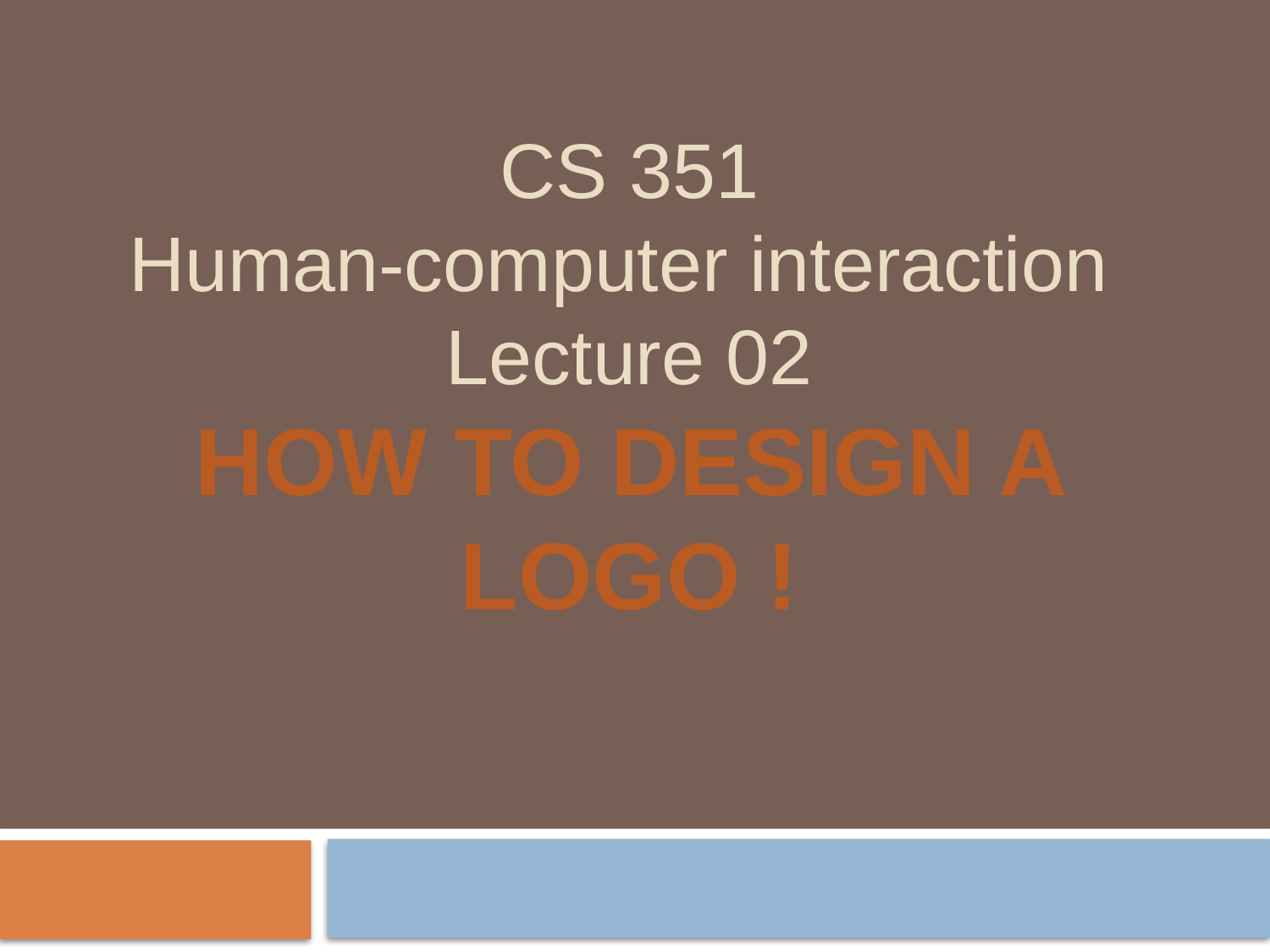

# CS 351 Human-computer interaction Lecture 02 How to design a logo !